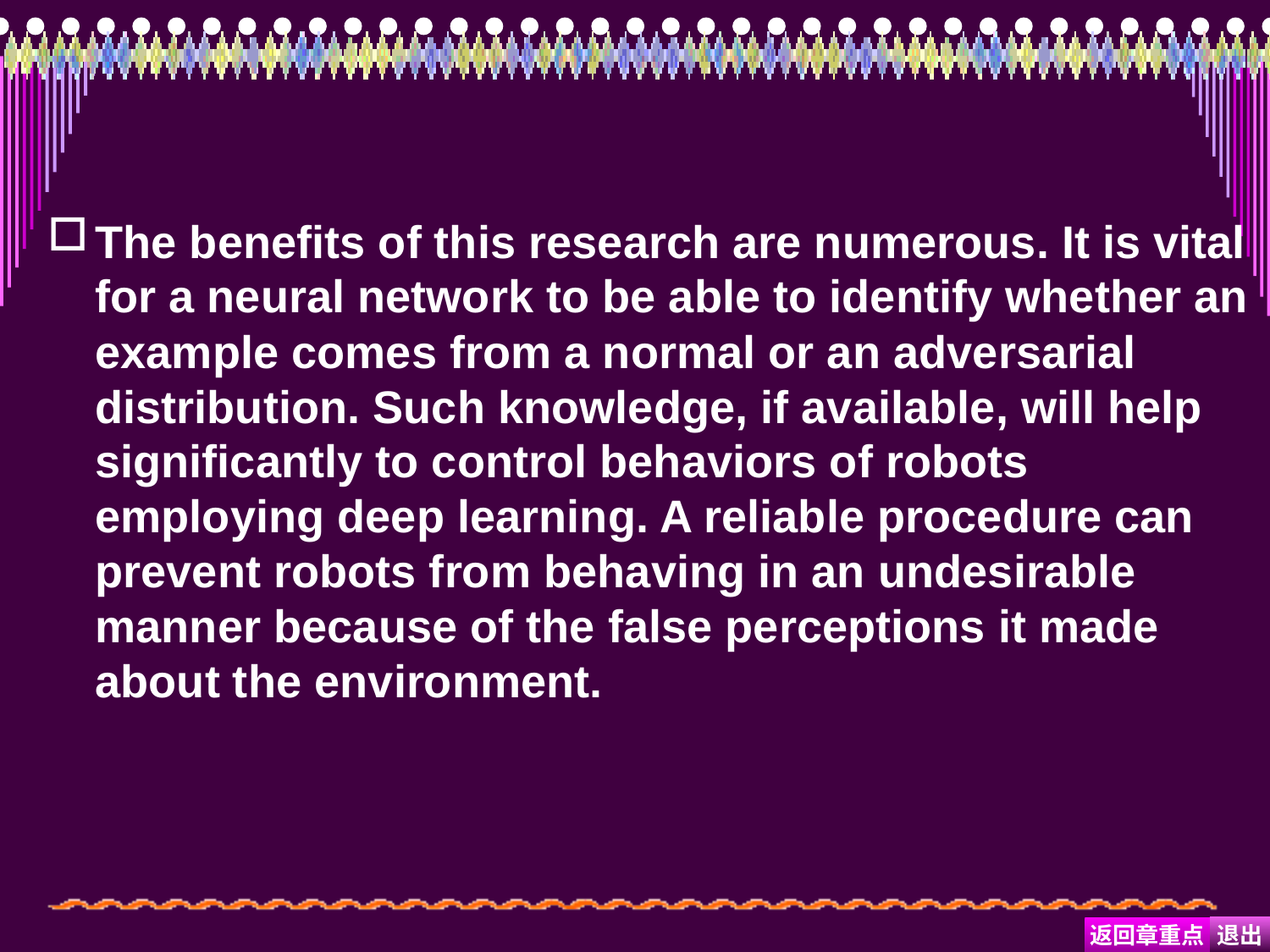

#
The benefits of this research are numerous. It is vital for a neural network to be able to identify whether an example comes from a normal or an adversarial distribution. Such knowledge, if available, will help significantly to control behaviors of robots employing deep learning. A reliable procedure can prevent robots from behaving in an undesirable manner because of the false perceptions it made about the environment.